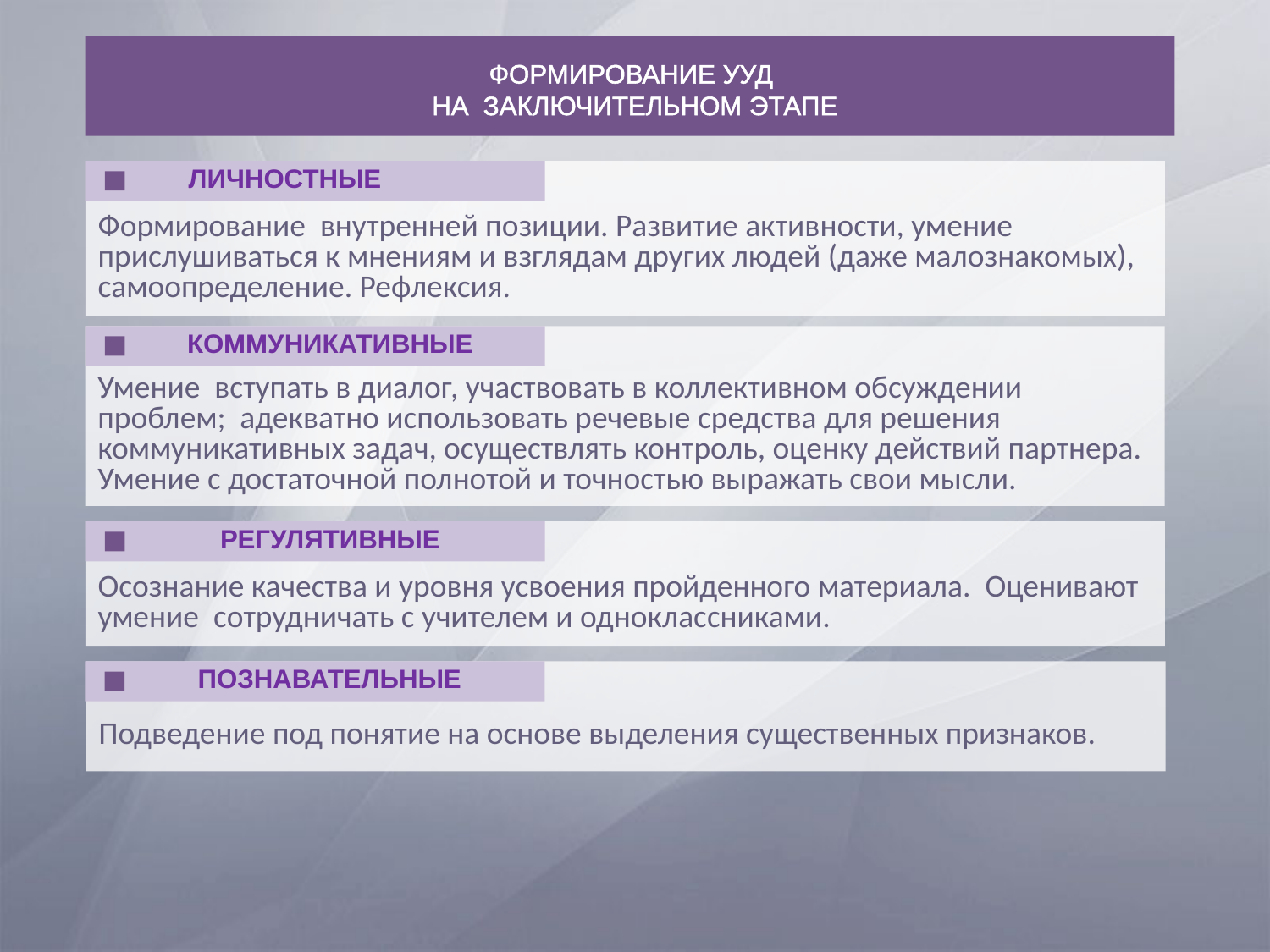

ФОРМИРОВАНИЕ УУД
НА  ЗАКЛЮЧИТЕЛЬНОМ ЭТАПЕ
ЛИЧНОСТНЫЕ

Формирование  внутренней позиции. Развитие активности, умение  прислушиваться к мнениям и взглядам других людей (даже малознакомых), самоопределение. Рефлексия.

КОММУНИКАТИВНЫЕ

Умение  вступать в диалог, участвовать в коллективном обсуждении проблем;  адекватно использовать речевые средства для решения коммуникативных задач, осуществлять контроль, оценку действий партнера. Умение с достаточной полнотой и точностью выражать свои мысли.

РЕГУЛЯТИВНЫЕ

Осознание качества и уровня усвоения пройденного материала.  Оценивают умение  сотрудничать с учителем и одноклассниками.

ПОЗНАВАТЕЛЬНЫЕ

Подведение под понятие на основе выделения существенных признаков.